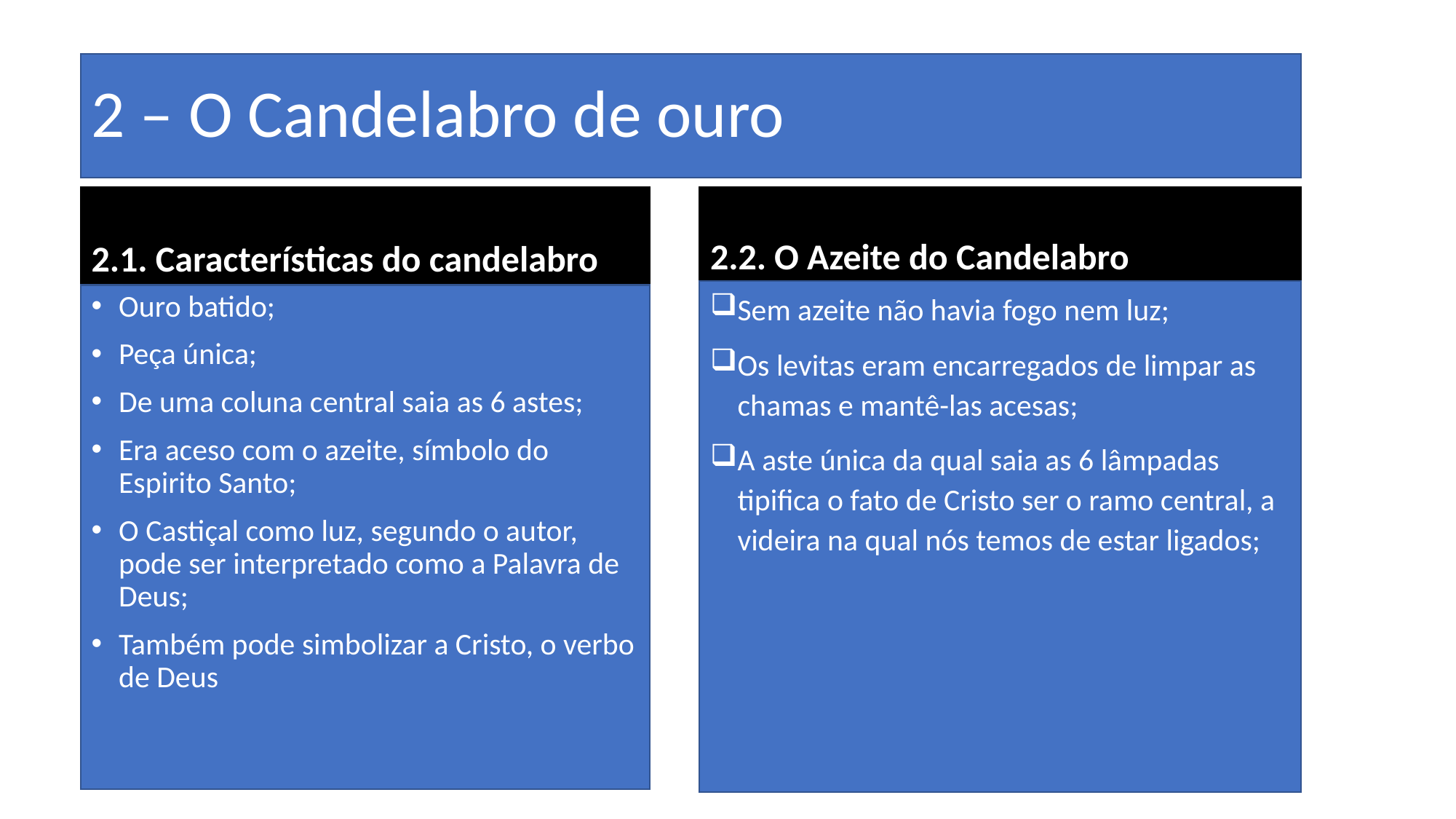

# 2 – O Candelabro de ouro
2.1. Características do candelabro
2.2. O Azeite do Candelabro
Sem azeite não havia fogo nem luz;
Os levitas eram encarregados de limpar as chamas e mantê-las acesas;
A aste única da qual saia as 6 lâmpadas tipifica o fato de Cristo ser o ramo central, a videira na qual nós temos de estar ligados;
Ouro batido;
Peça única;
De uma coluna central saia as 6 astes;
Era aceso com o azeite, símbolo do Espirito Santo;
O Castiçal como luz, segundo o autor, pode ser interpretado como a Palavra de Deus;
Também pode simbolizar a Cristo, o verbo de Deus